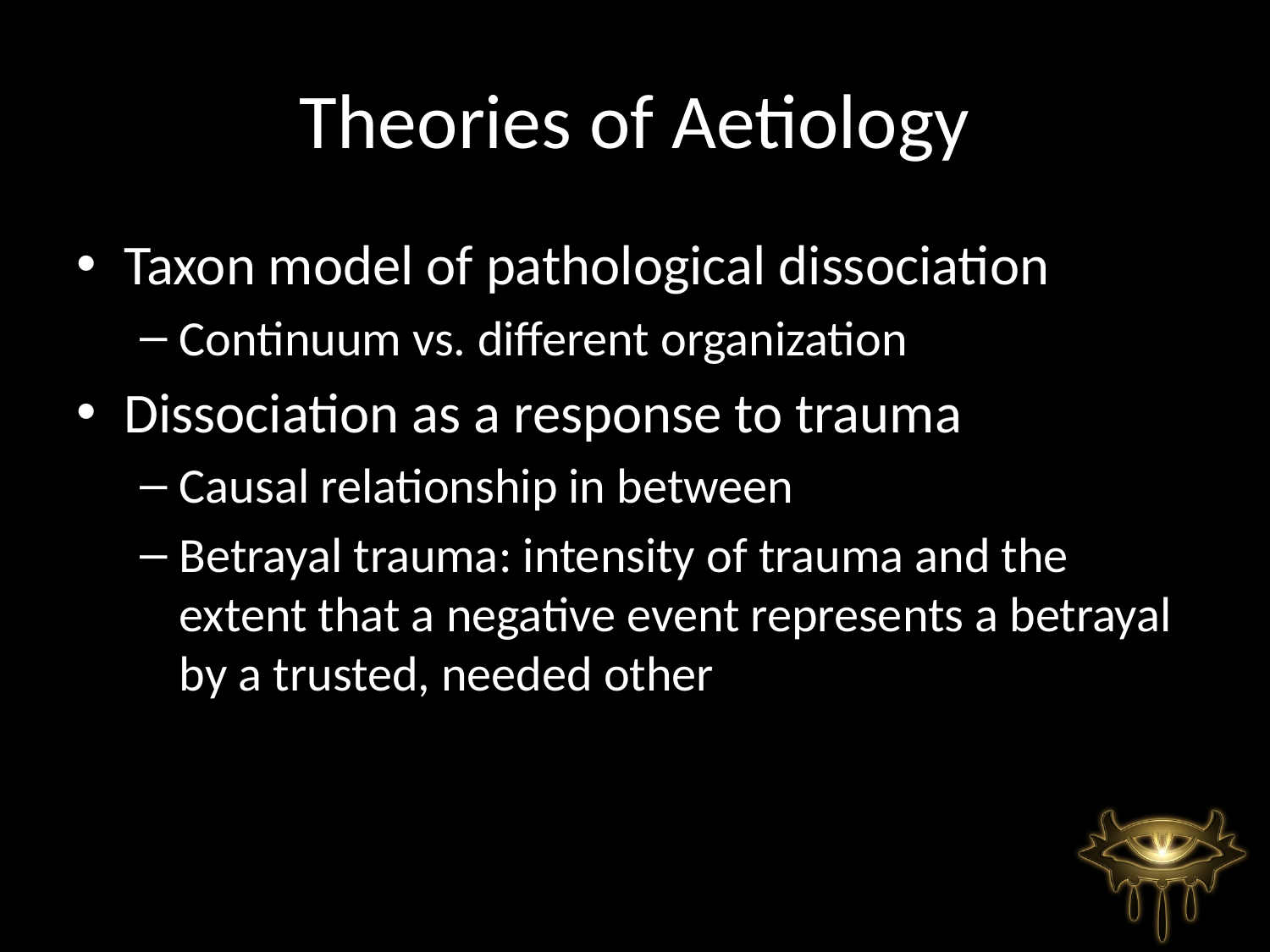

# Theories of Aetiology
Taxon model of pathological dissociation
Continuum vs. different organization
Dissociation as a response to trauma
Causal relationship in between
Betrayal trauma: intensity of trauma and the extent that a negative event represents a betrayal by a trusted, needed other